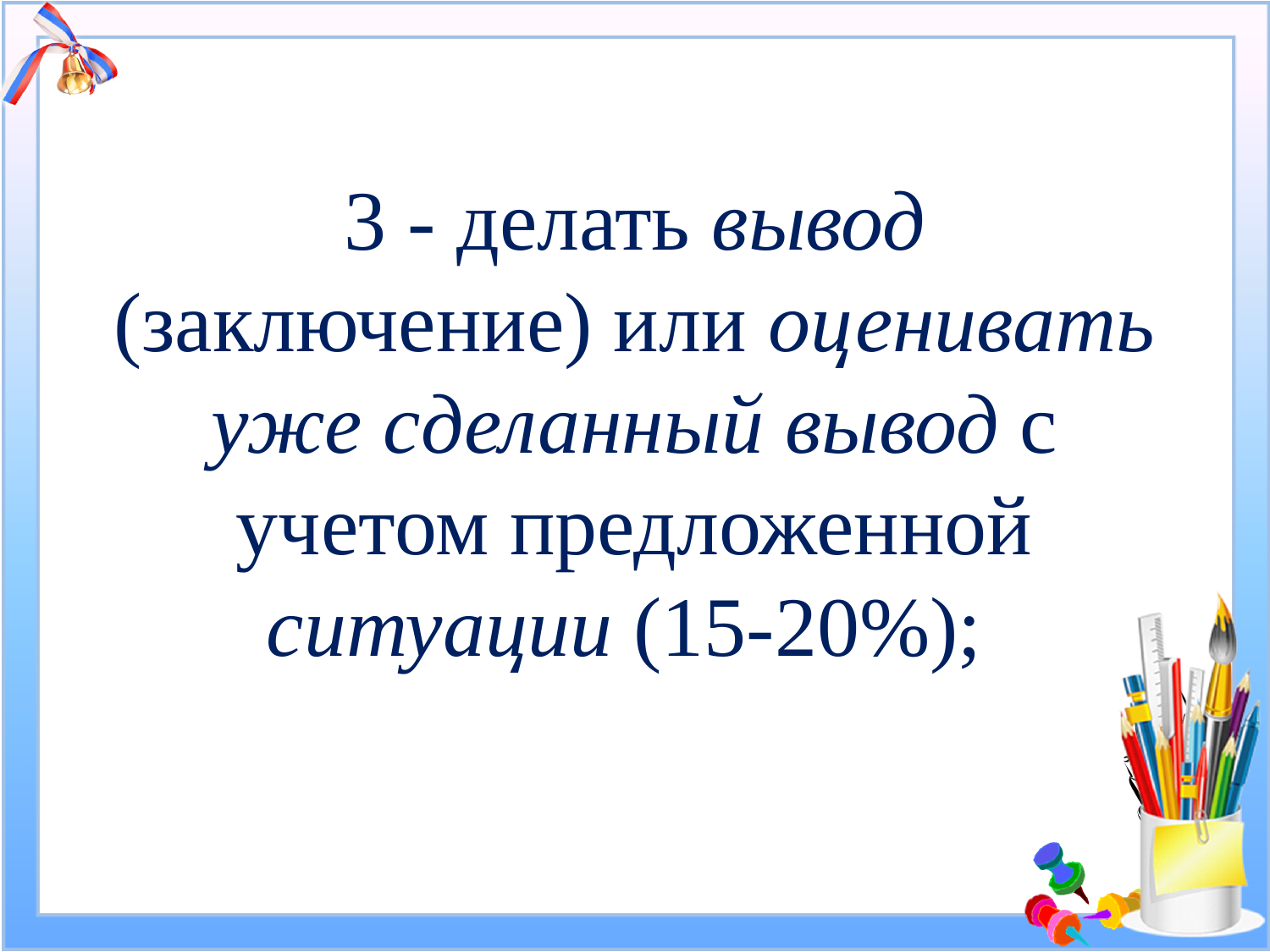

# 3 - делать вывод (заключение) или оценивать уже сделанный вывод с учетом предложенной ситуации (15-20%);